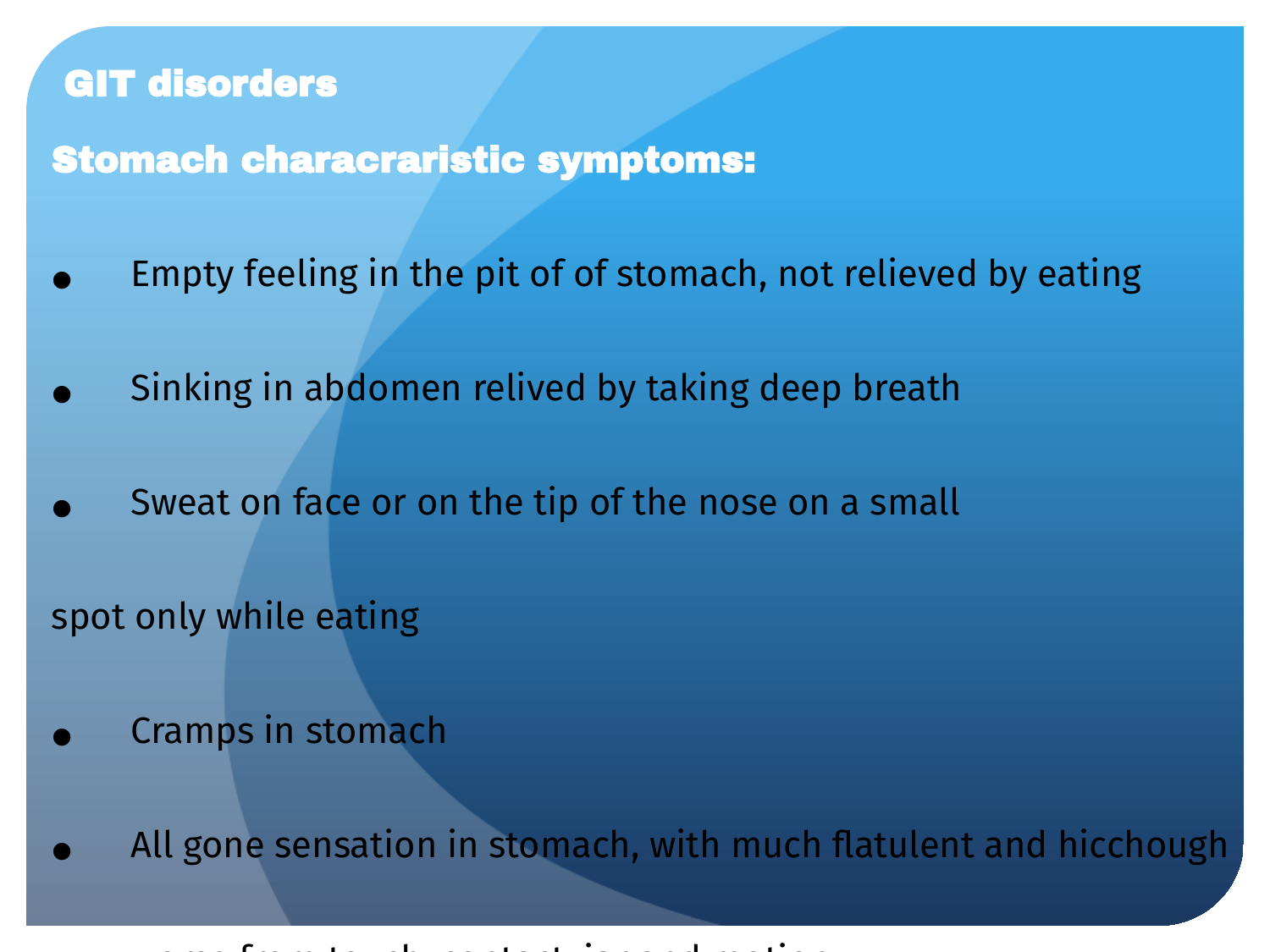

GIT disorders
Stomach characraristic symptoms:
Empty feeling in the pit of of stomach, not relieved by eating
Sinking in abdomen relived by taking deep breath
Sweat on face or on the tip of the nose on a small
spot only while eating
Cramps in stomach
All gone sensation in stomach, with much flatulent and hicchough worse from touch, contact, jar and motion,
Flatulent colic with desire for stool felt in the epigastrium
Sour eructation